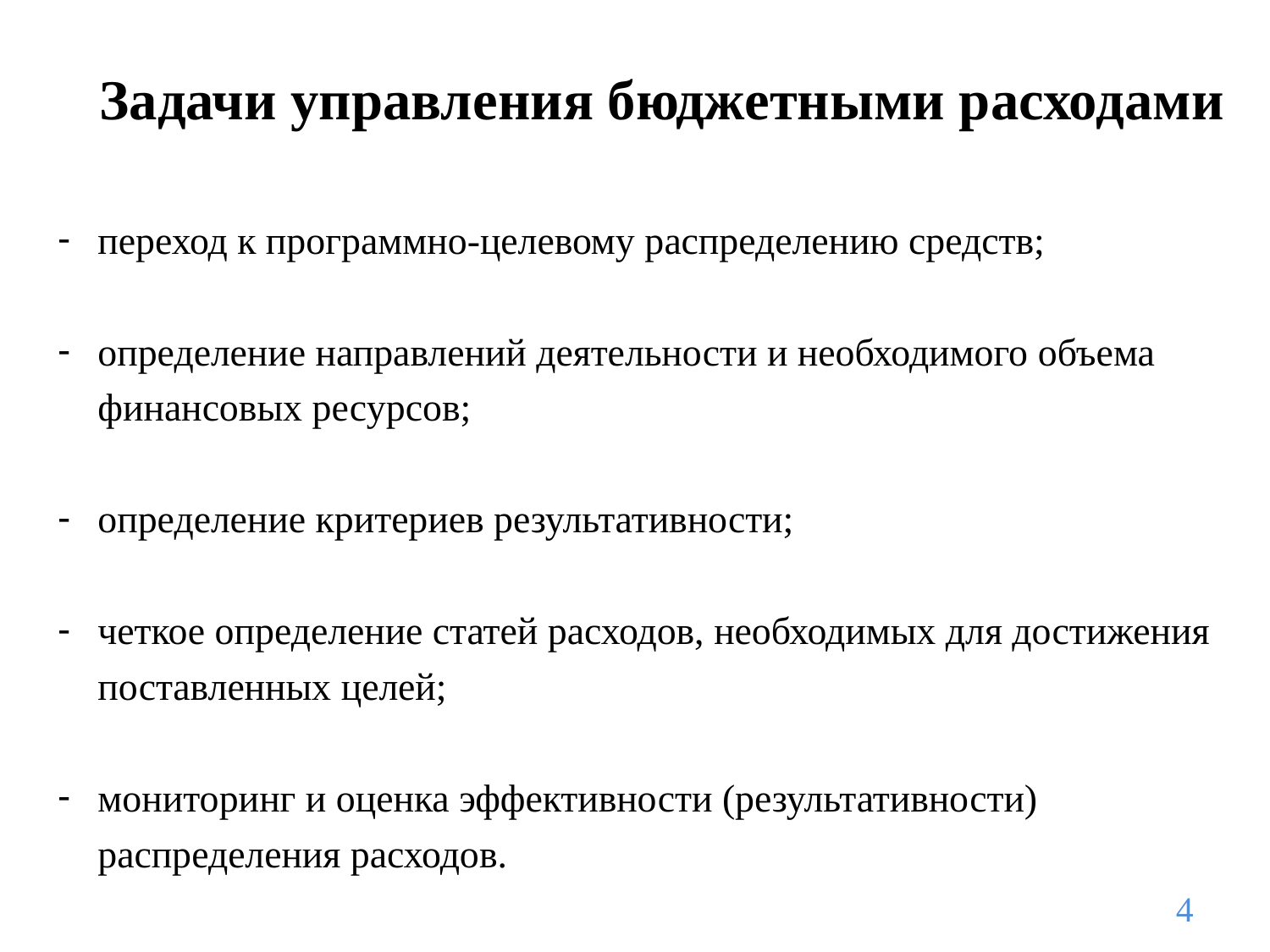

Задачи управления бюджетными расходами

переход к программно-целевому распределению средств;

определение направлений деятельности и необходимого объема финансовых ресурсов;

определение критериев результативности;

четкое определение статей расходов, необходимых для достижения поставленных целей;

мониторинг и оценка эффективности (результативности) распределения расходов.

4